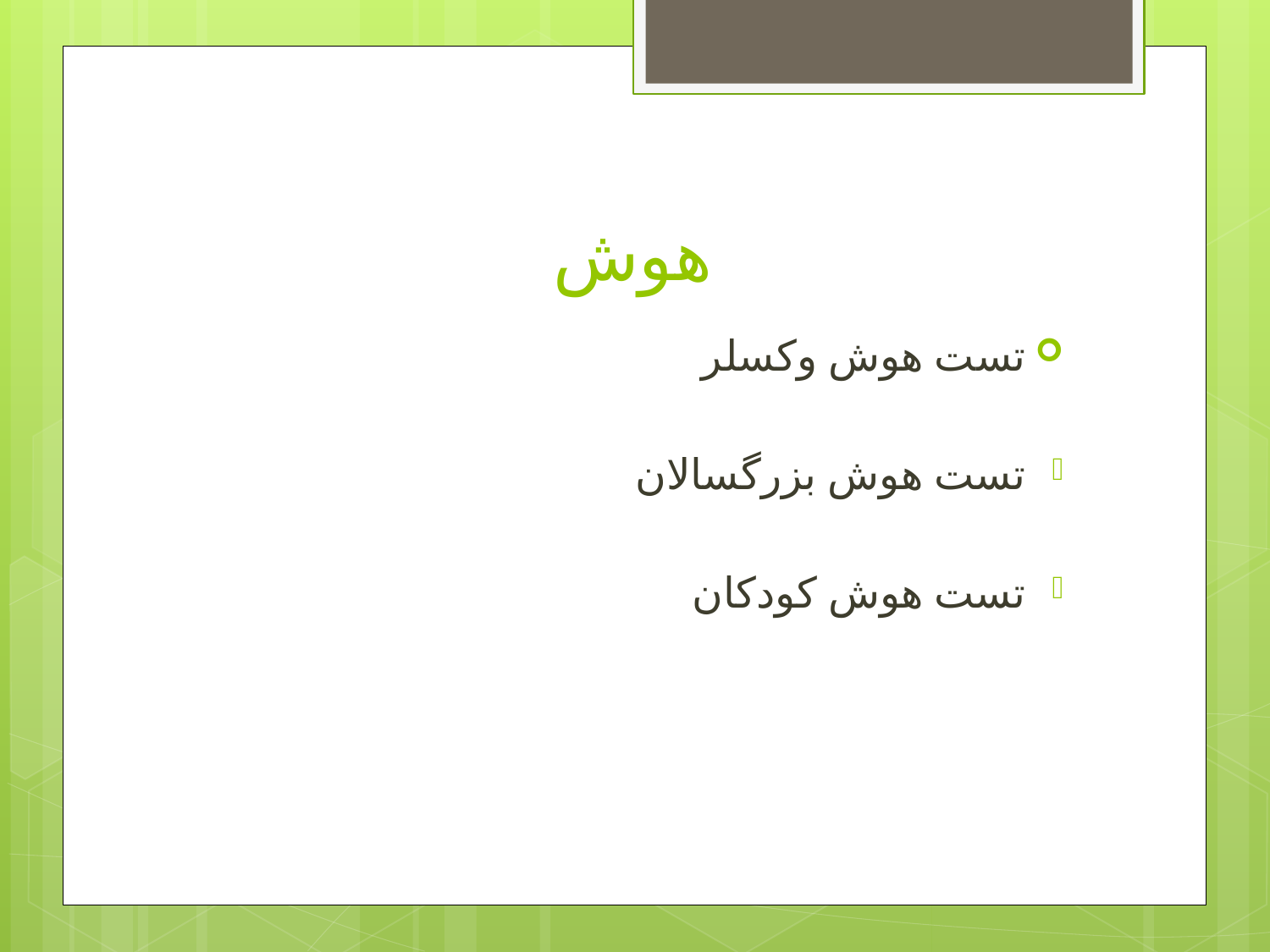

# هوش
تست هوش وکسلر

تست هوش بزرگسالان

تست هوش کودکان